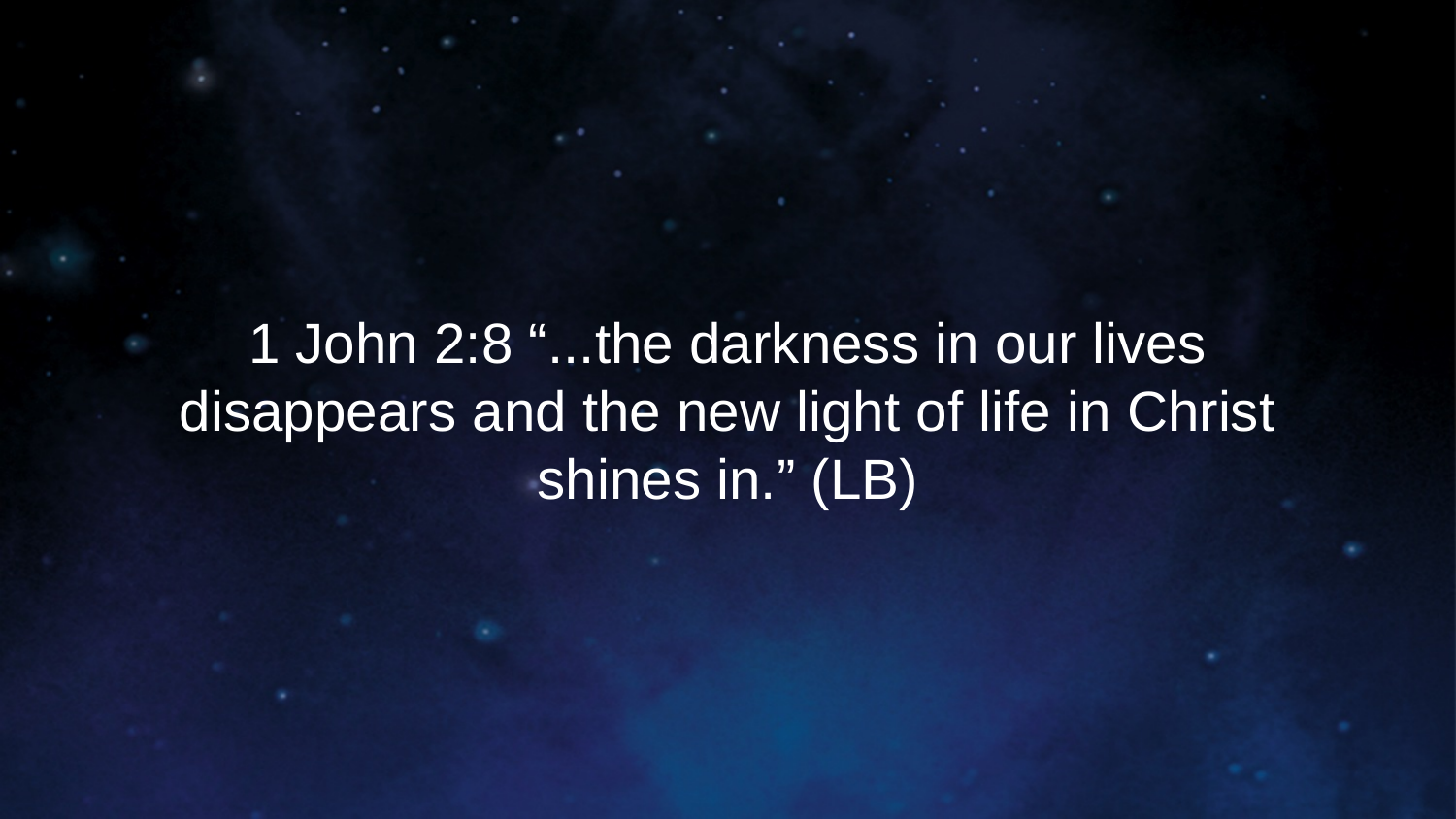

# 1 John 2:8 “...the darkness in our lives disappears and the new light of life in Christ shines in.” (LB)